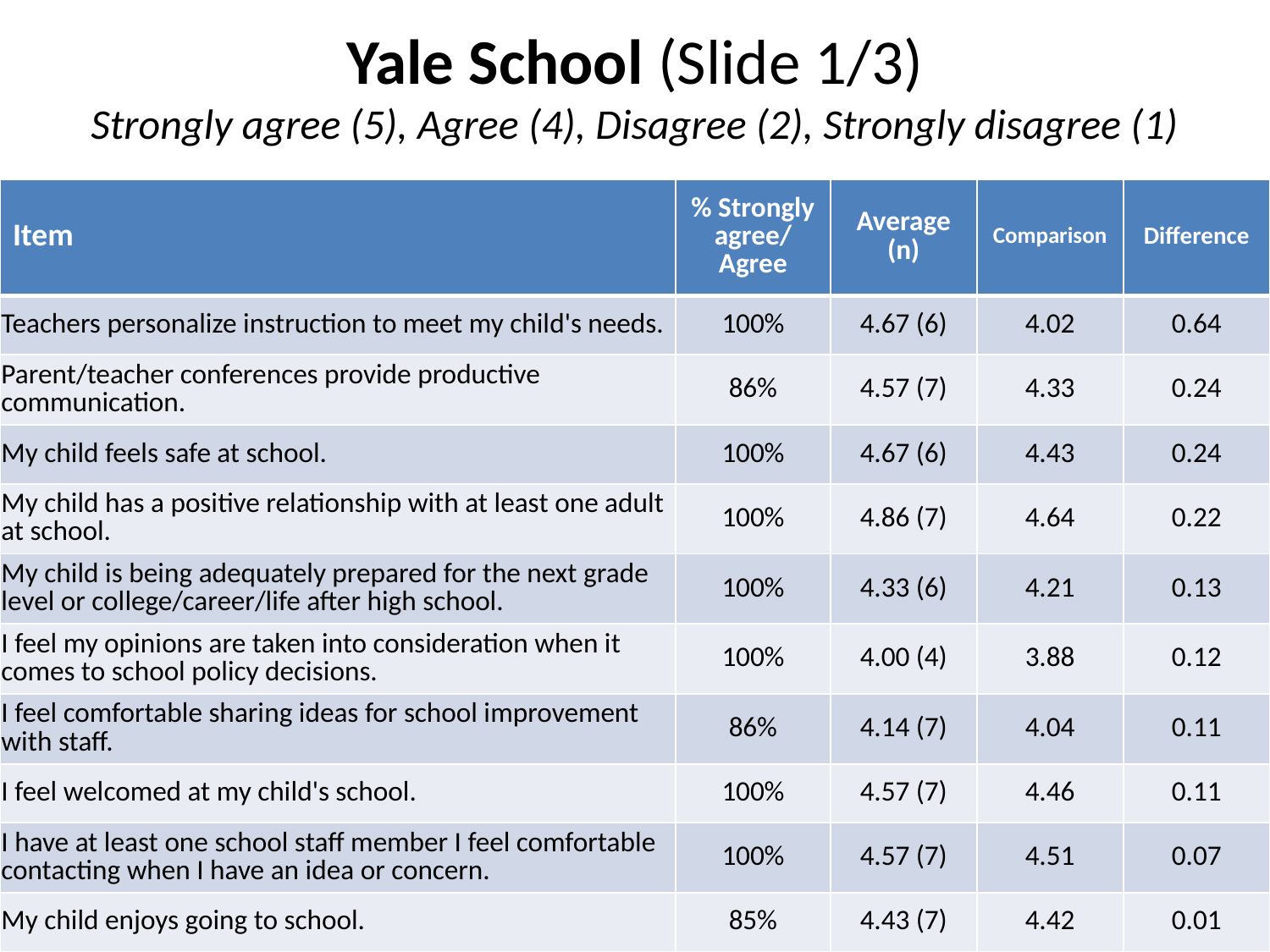

# Yale School (Slide 1/3) Strongly agree (5), Agree (4), Disagree (2), Strongly disagree (1)
| Item | % Strongly agree/ Agree | Average (n) | Comparison | Difference |
| --- | --- | --- | --- | --- |
| Teachers personalize instruction to meet my child's needs. | 100% | 4.67 (6) | 4.02 | 0.64 |
| Parent/teacher conferences provide productive communication. | 86% | 4.57 (7) | 4.33 | 0.24 |
| My child feels safe at school. | 100% | 4.67 (6) | 4.43 | 0.24 |
| My child has a positive relationship with at least one adult at school. | 100% | 4.86 (7) | 4.64 | 0.22 |
| My child is being adequately prepared for the next grade level or college/career/life after high school. | 100% | 4.33 (6) | 4.21 | 0.13 |
| I feel my opinions are taken into consideration when it comes to school policy decisions. | 100% | 4.00 (4) | 3.88 | 0.12 |
| I feel comfortable sharing ideas for school improvement with staff. | 86% | 4.14 (7) | 4.04 | 0.11 |
| I feel welcomed at my child's school. | 100% | 4.57 (7) | 4.46 | 0.11 |
| I have at least one school staff member I feel comfortable contacting when I have an idea or concern. | 100% | 4.57 (7) | 4.51 | 0.07 |
| My child enjoys going to school. | 85% | 4.43 (7) | 4.42 | 0.01 |